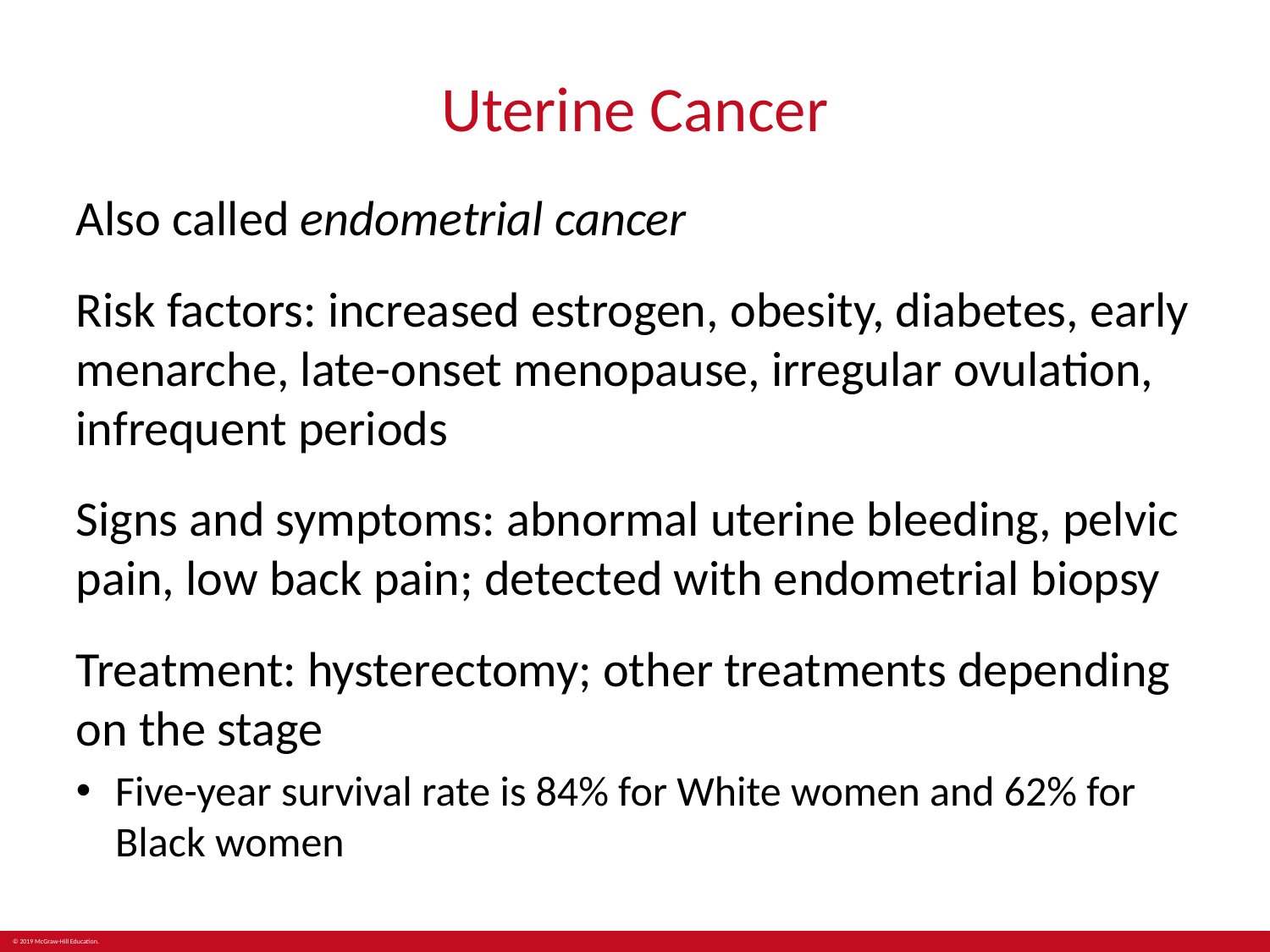

# Uterine Cancer
Also called endometrial cancer
Risk factors: increased estrogen, obesity, diabetes, early menarche, late-onset menopause, irregular ovulation, infrequent periods
Signs and symptoms: abnormal uterine bleeding, pelvic pain, low back pain; detected with endometrial biopsy
Treatment: hysterectomy; other treatments depending on the stage
Five-year survival rate is 84% for White women and 62% for Black women